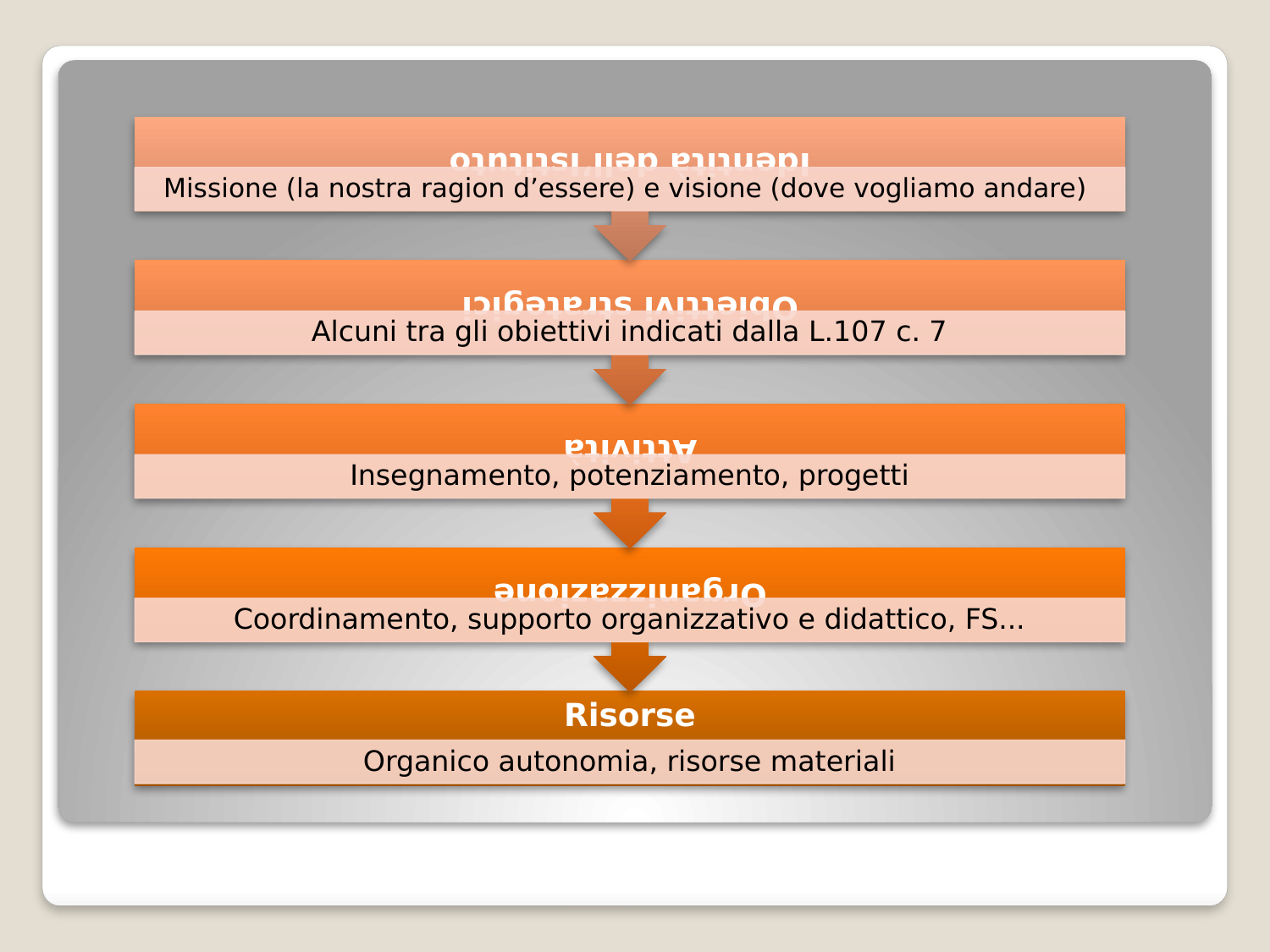

Risorse
Organico autonomia, risorse materiali
Organizzazione
Coordinamento, supporto organizzativo e didattico, FS...
Attività
Insegnamento, potenziamento, progetti
Obiettivi strategici
Alcuni tra gli obiettivi indicati dalla L.107 c. 7
Identità dell’Istituto
Missione (la nostra ragion d’essere) e visione (dove vogliamo andare)